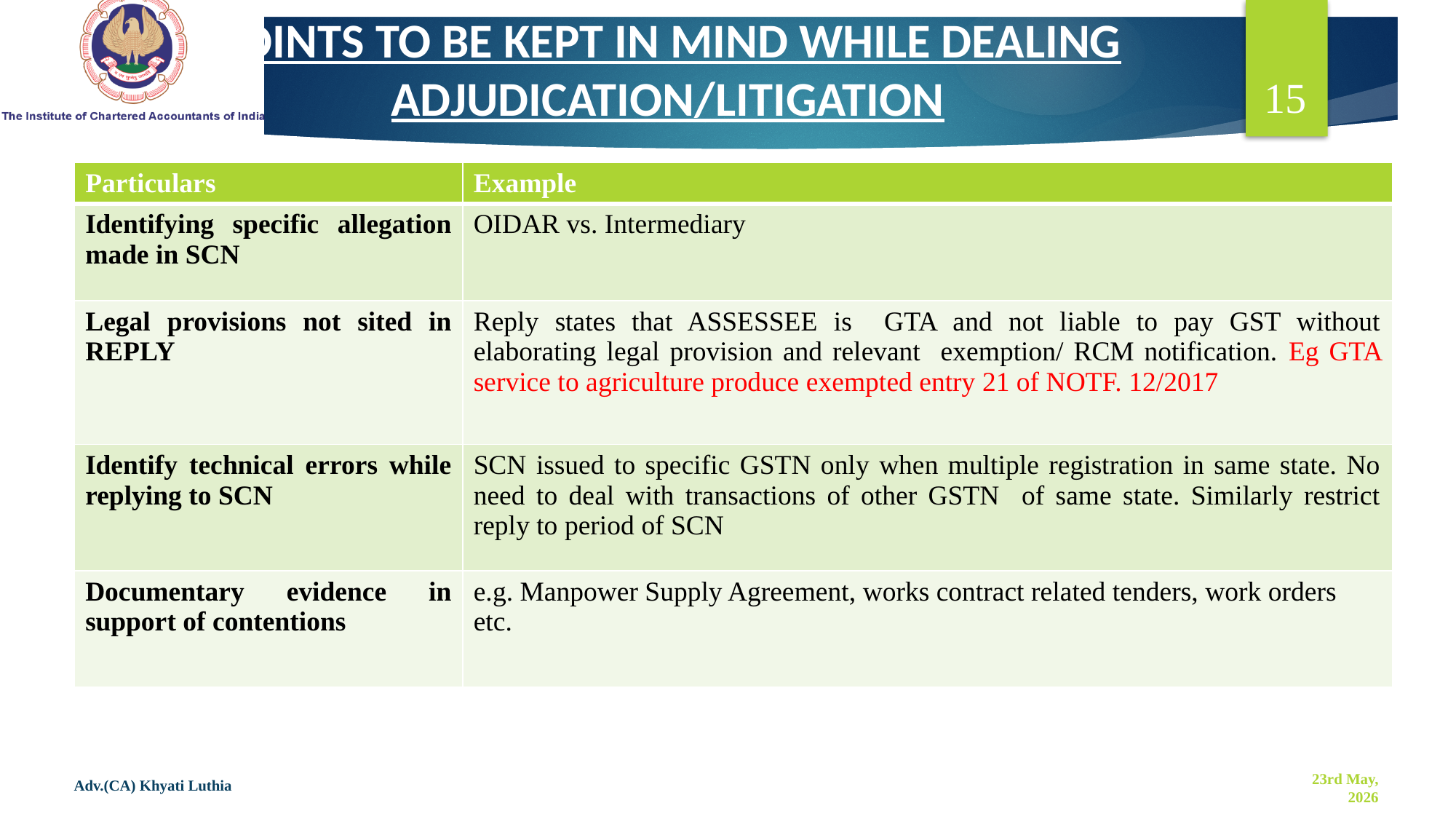

15
# POINTS TO BE KEPT IN MIND WHILE DEALING ADJUDICATION/LITIGATION
| Particulars | Example |
| --- | --- |
| Identifying specific allegation made in SCN | OIDAR vs. Intermediary |
| Legal provisions not sited in REPLY | Reply states that ASSESSEE is GTA and not liable to pay GST without elaborating legal provision and relevant exemption/ RCM notification. Eg GTA service to agriculture produce exempted entry 21 of NOTF. 12/2017 |
| Identify technical errors while replying to SCN | SCN issued to specific GSTN only when multiple registration in same state. No need to deal with transactions of other GSTN of same state. Similarly restrict reply to period of SCN |
| Documentary evidence in support of contentions | e.g. Manpower Supply Agreement, works contract related tenders, work orders etc. |
Adv.(CA) Khyati Luthia
23rd May, 2026